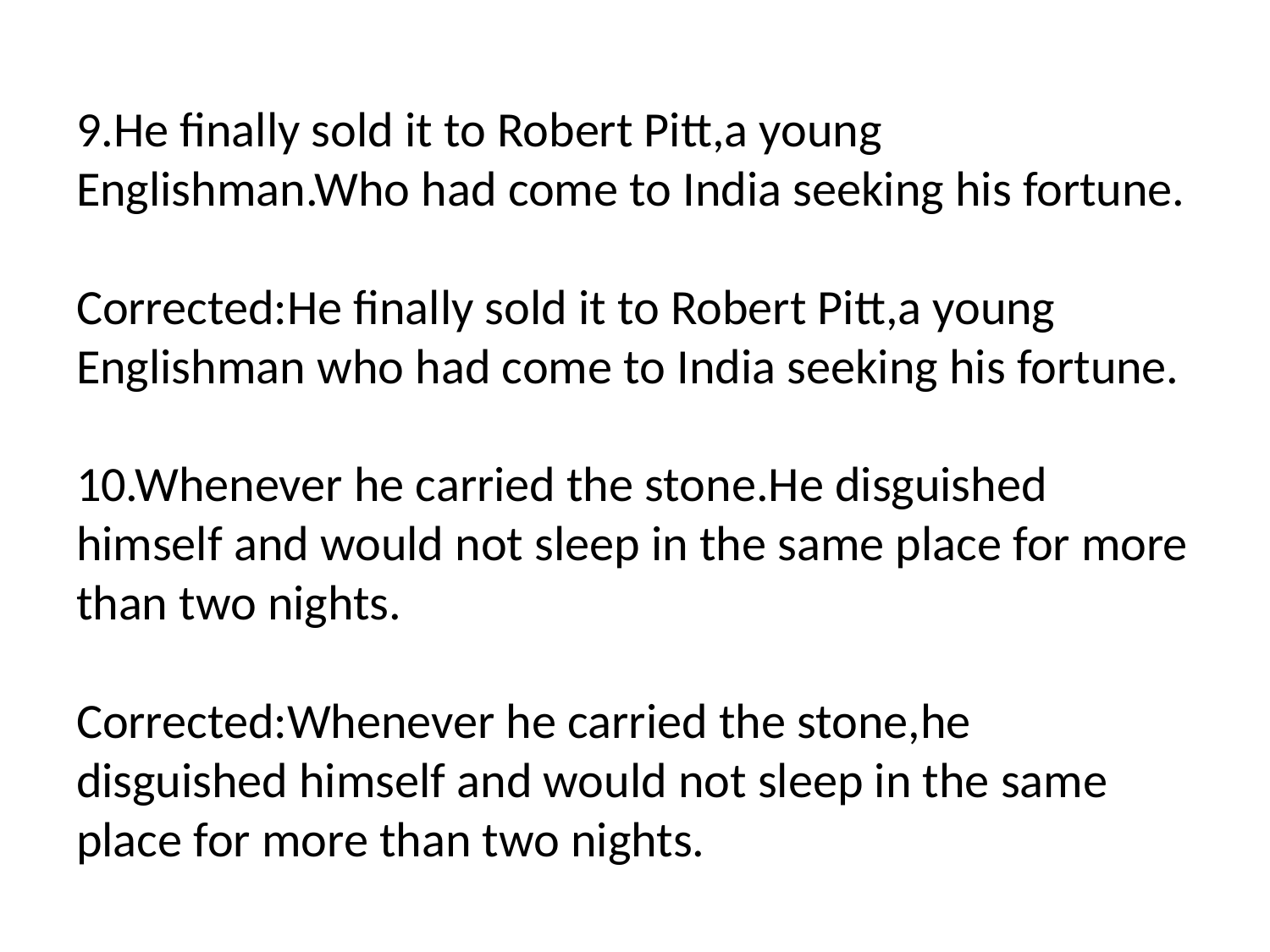

# 9.He finally sold it to Robert Pitt,a young Englishman.Who had come to India seeking his fortune. Corrected:He finally sold it to Robert Pitt,a young Englishman who had come to India seeking his fortune. 10.Whenever he carried the stone.He disguished himself and would not sleep in the same place for more than two nights. Corrected:Whenever he carried the stone,he disguished himself and would not sleep in the same place for more than two nights.